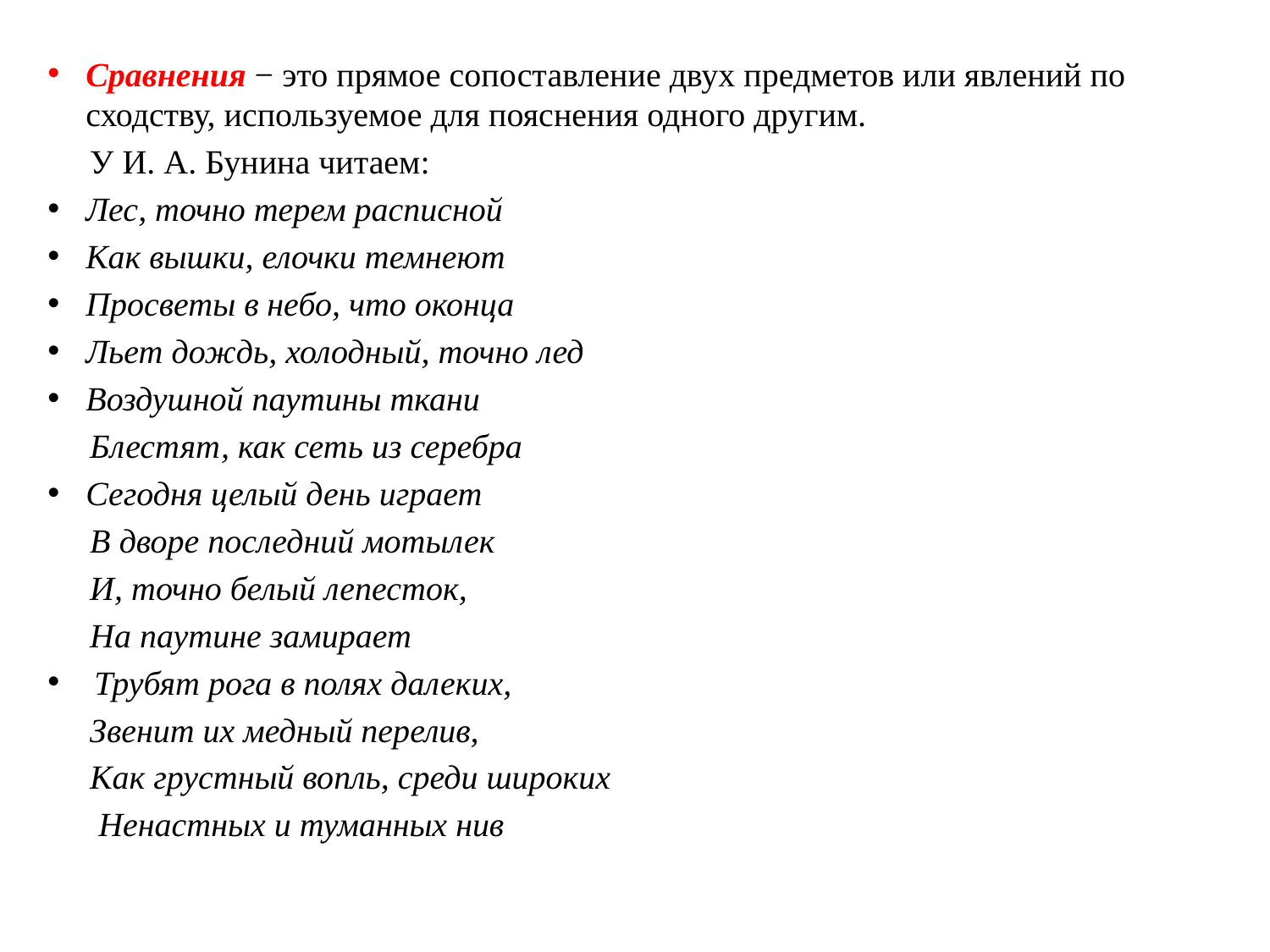

Сравнения − это прямое сопоставление двух предметов или явлений по сходству, используемое для пояснения одного другим.
     У И. А. Бунина читаем:
Лес, точно терем расписной
Как вышки, елочки темнеют
Просветы в небо, что оконца
Льет дождь, холодный, точно лед
Воздушной паутины ткани
     Блестят, как сеть из серебра
Сегодня целый день играет
     В дворе последний мотылек
     И, точно белый лепесток,
     На паутине замирает
 Трубят рога в полях далеких,
     Звенит их медный перелив,
     Как грустный вопль, среди широких
      Ненастных и туманных нив